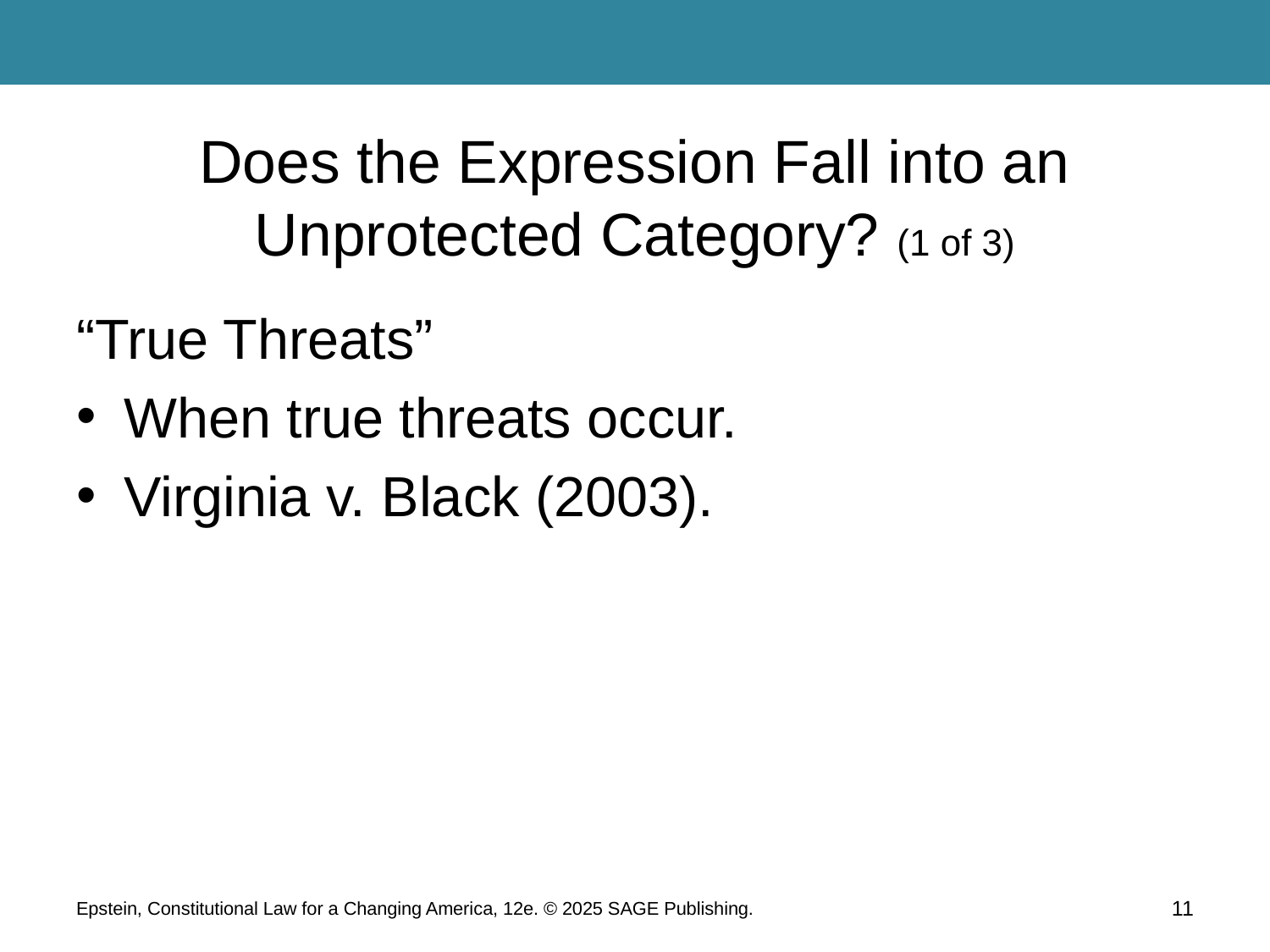

# Does the Expression Fall into an Unprotected Category? (1 of 3)
“True Threats”
When true threats occur.
Virginia v. Black (2003).
Epstein, Constitutional Law for a Changing America, 12e. © 2025 SAGE Publishing.
11